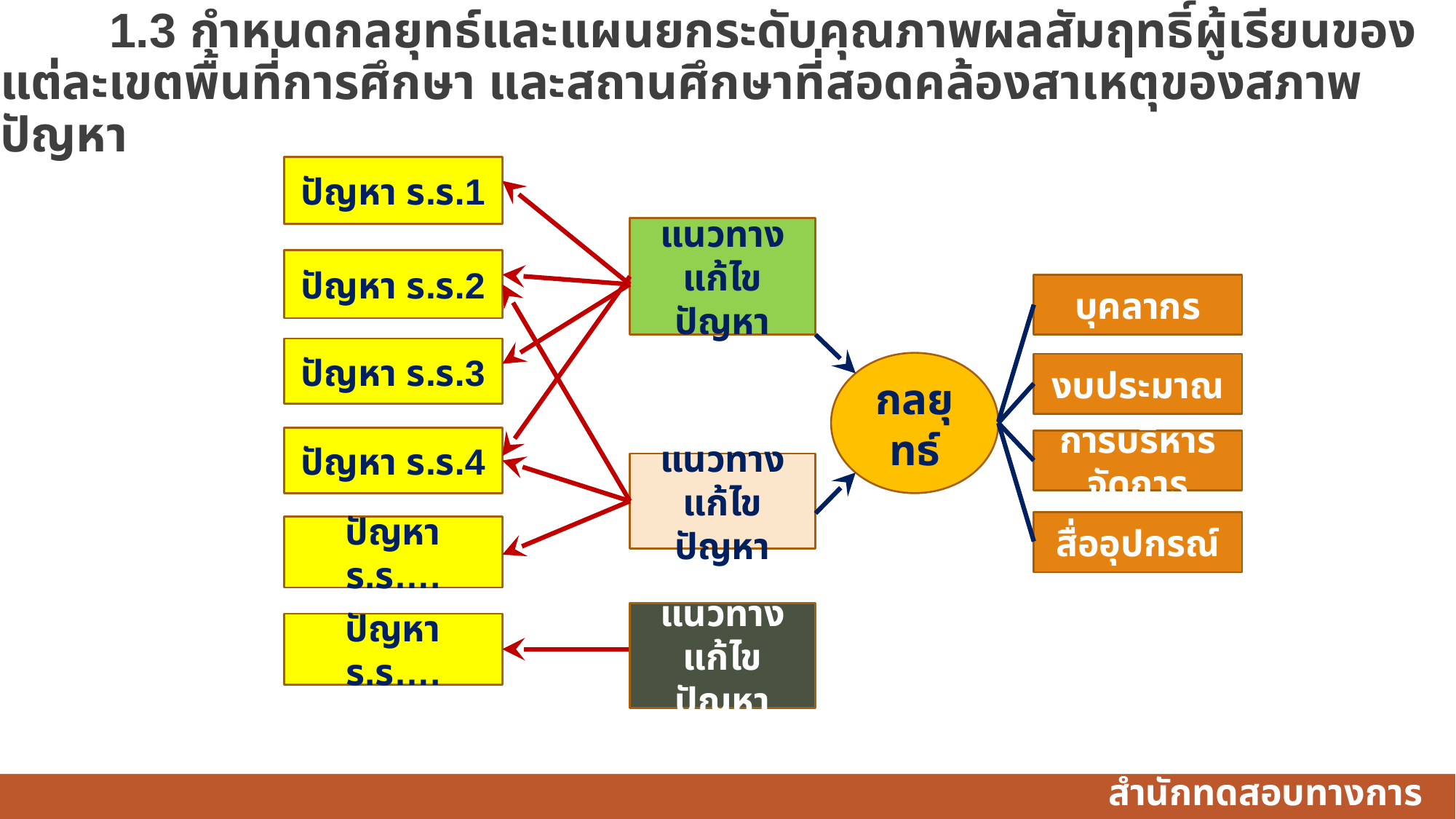

1.3 กำหนดกลยุทธ์และแผนยกระดับคุณภาพผลสัมฤทธิ์ผู้เรียนของแต่ละเขตพื้นที่การศึกษา และสถานศึกษาที่สอดคล้องสาเหตุของสภาพปัญหา
ปัญหา ร.ร.1
แนวทาง
แก้ไขปัญหา
ปัญหา ร.ร.2
บุคลากร
ปัญหา ร.ร.3
กลยุทธ์
งบประมาณ
ปัญหา ร.ร.4
การบริหารจัดการ
แนวทาง
แก้ไขปัญหา
สื่ออุปกรณ์
ปัญหา ร.ร….
แนวทาง
แก้ไขปัญหา
ปัญหา ร.ร….
สำนักทดสอบทางการศึกษา สพฐ.